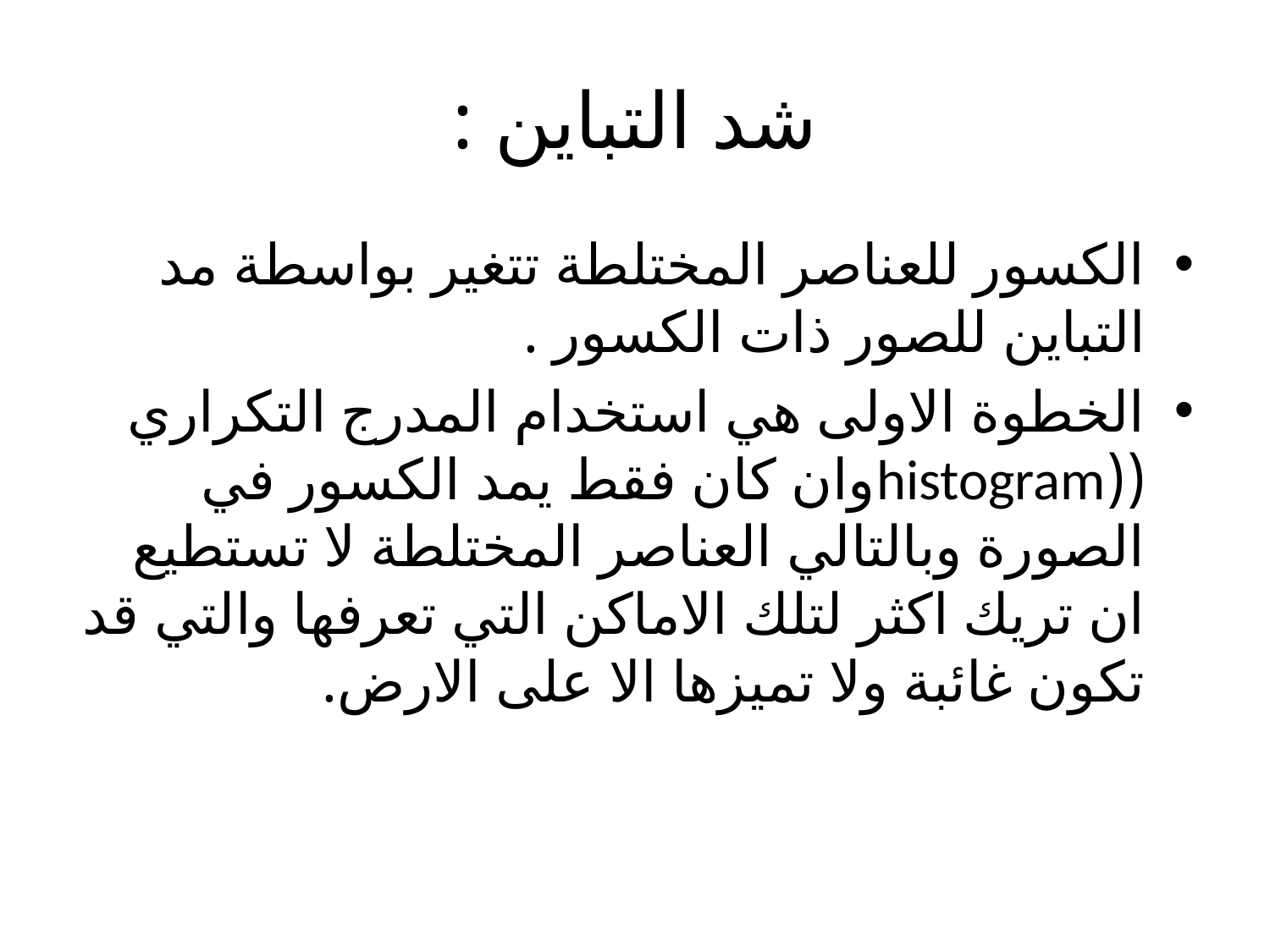

# شد التباين :
الكسور للعناصر المختلطة تتغير بواسطة مد التباين للصور ذات الكسور .
الخطوة الاولى هي استخدام المدرج التكراري ((histogramوان كان فقط يمد الكسور في الصورة وبالتالي العناصر المختلطة لا تستطيع ان تريك اكثر لتلك الاماكن التي تعرفها والتي قد تكون غائبة ولا تميزها الا على الارض.